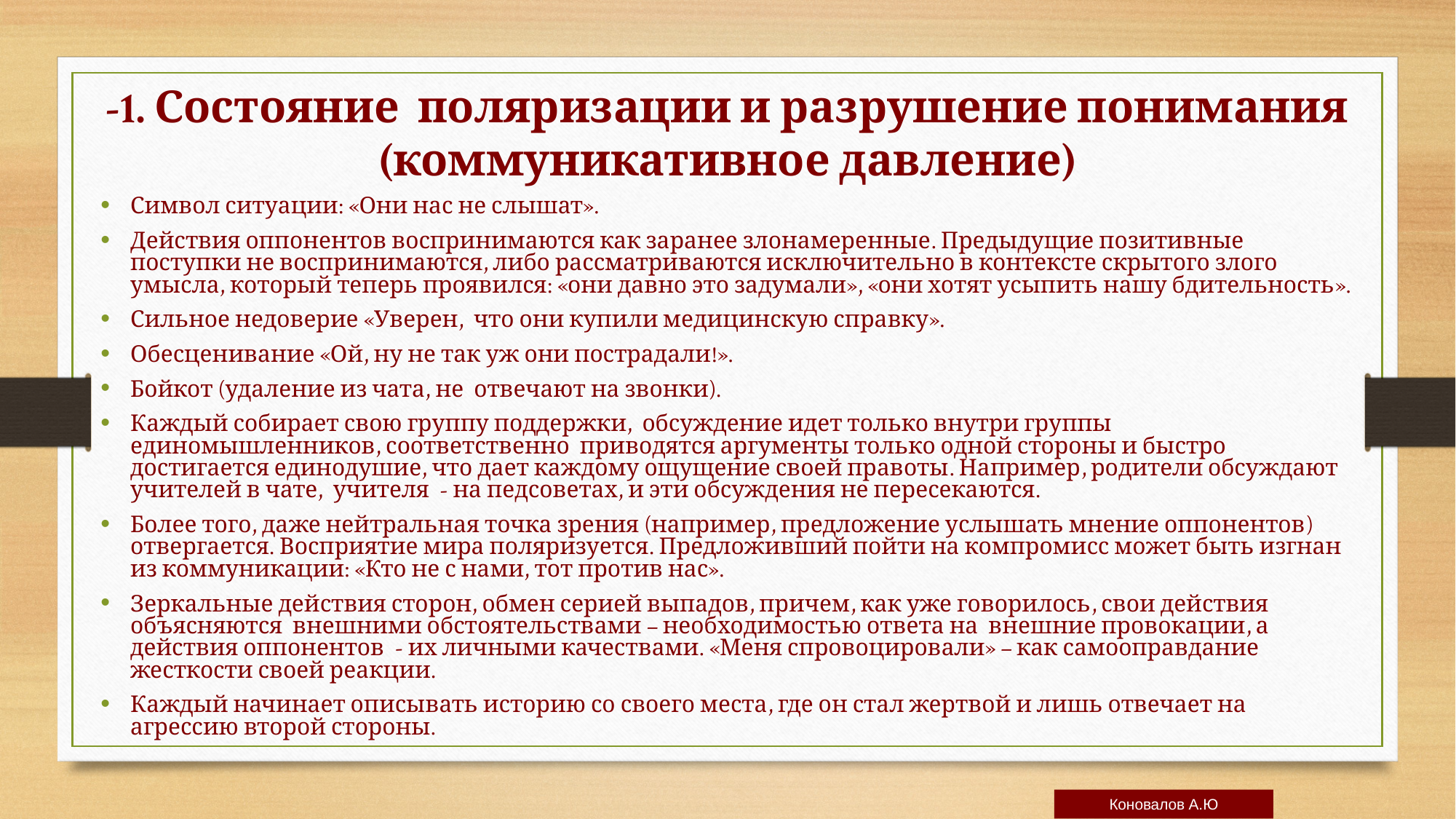

-1. Состояние  поляризации и разрушение понимания (коммуникативное давление)
Символ ситуации: «Они нас не слышат».
Действия оппонентов воспринимаются как заранее злонамеренные. Предыдущие позитивные поступки не воспринимаются, либо рассматриваются исключительно в контексте скрытого злого умысла, который теперь проявился: «они давно это задумали», «они хотят усыпить нашу бдительность».
Сильное недоверие «Уверен,  что они купили медицинскую справку».
Обесценивание «Ой, ну не так уж они пострадали!».
Бойкот (удаление из чата, не  отвечают на звонки).
Каждый собирает свою группу поддержки,  обсуждение идет только внутри группы единомышленников, соответственно  приводятся аргументы только одной стороны и быстро достигается единодушие, что дает каждому ощущение своей правоты. Например, родители обсуждают учителей в чате,  учителя  - на педсоветах, и эти обсуждения не пересекаются.
Более того, даже нейтральная точка зрения (например, предложение услышать мнение оппонентов) отвергается. Восприятие мира поляризуется. Предложивший пойти на компромисс может быть изгнан  из коммуникации: «Кто не с нами, тот против нас».
Зеркальные действия сторон, обмен серией выпадов, причем, как уже говорилось, свои действия  объясняются  внешними обстоятельствами – необходимостью ответа на  внешние провокации, а действия оппонентов  - их личными качествами. «Меня спровоцировали» – как самооправдание жесткости своей реакции.
Каждый начинает описывать историю со своего места, где он стал жертвой и лишь отвечает на агрессию второй стороны.
Коновалов А.Ю